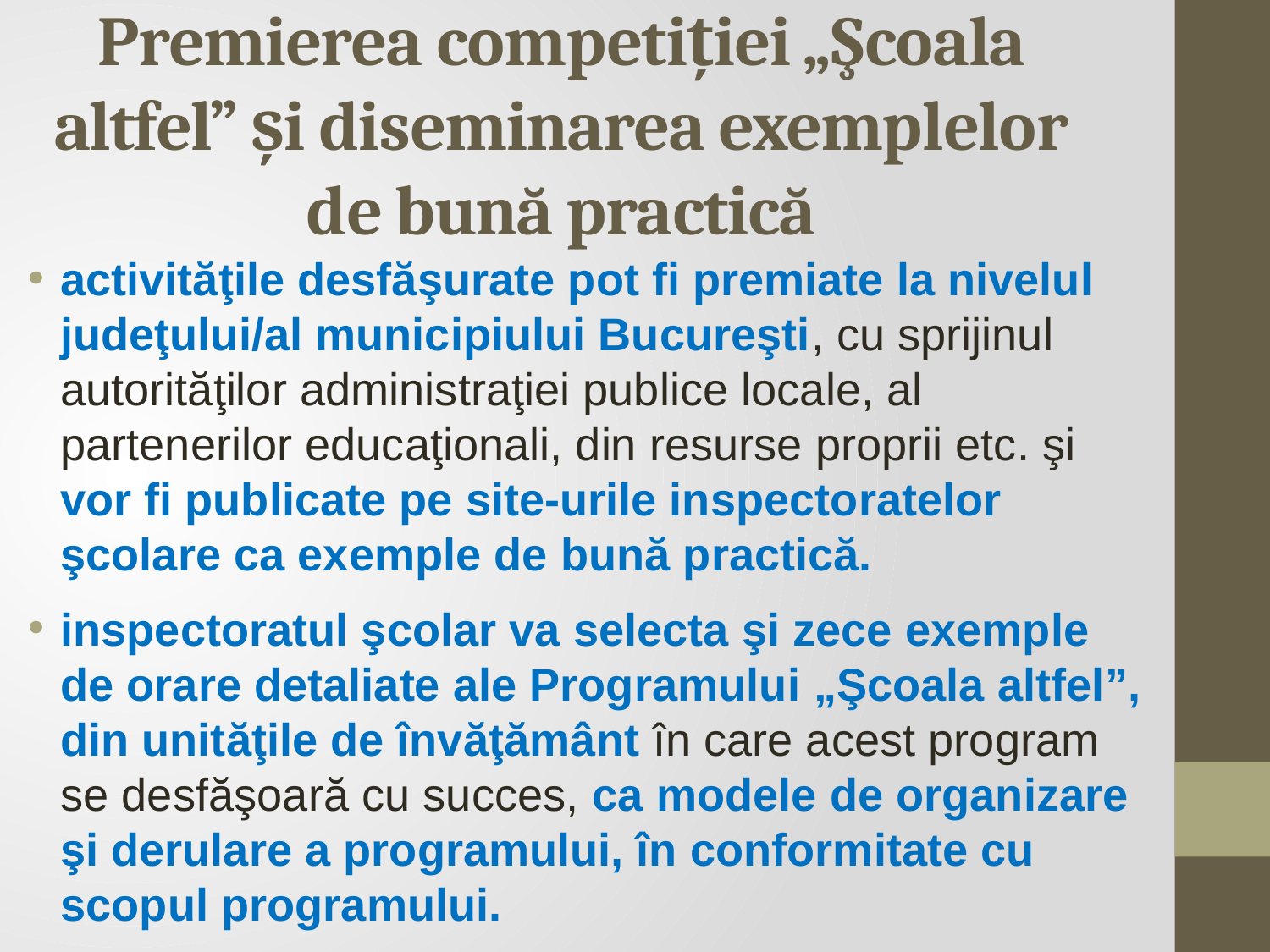

# Premierea competiției „Şcoala altfel” și diseminarea exemplelor de bună practică
activităţile desfăşurate pot fi premiate la nivelul judeţului/al municipiului Bucureşti, cu sprijinul autorităţilor administraţiei publice locale, al partenerilor educaţionali, din resurse proprii etc. şi vor fi publicate pe site-urile inspectoratelor şcolare ca exemple de bună practică.
inspectoratul şcolar va selecta şi zece exemple de orare detaliate ale Programului „Şcoala altfel”, din unităţile de învăţământ în care acest program se desfăşoară cu succes, ca modele de organizare şi derulare a programului, în conformitate cu scopul programului.